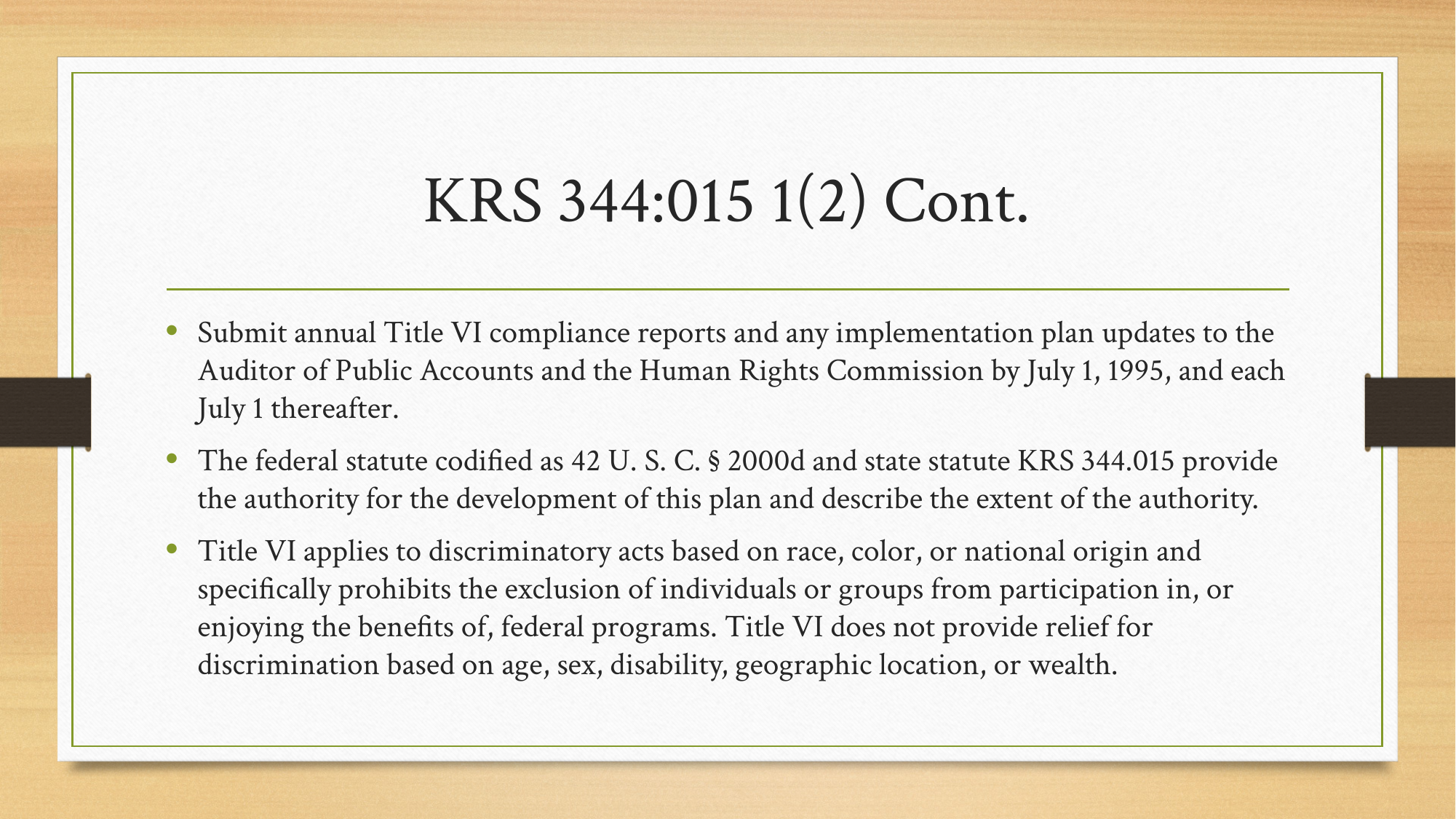

# KRS 344:015 1(2) Cont.
Submit annual Title VI compliance reports and any implementation plan updates to the Auditor of Public Accounts and the Human Rights Commission by July 1, 1995, and each July 1 thereafter.
The federal statute codified as 42 U. S. C. § 2000d and state statute KRS 344.015 provide the authority for the development of this plan and describe the extent of the authority.
Title VI applies to discriminatory acts based on race, color, or national origin and specifically prohibits the exclusion of individuals or groups from participation in, or enjoying the benefits of, federal programs. Title VI does not provide relief for discrimination based on age, sex, disability, geographic location, or wealth.